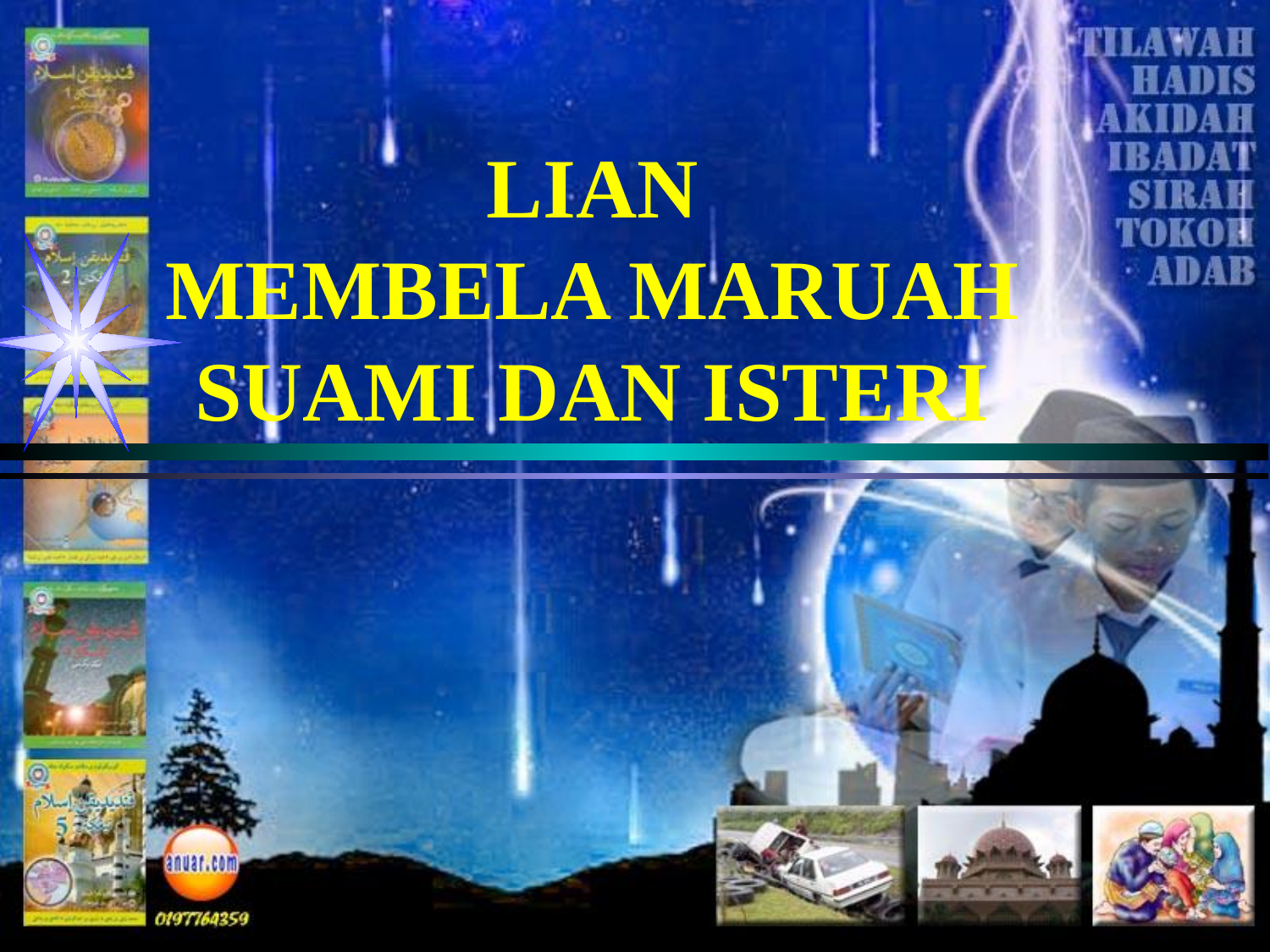

# LIAN MEMBELA MARUAH SUAMI DAN ISTERI